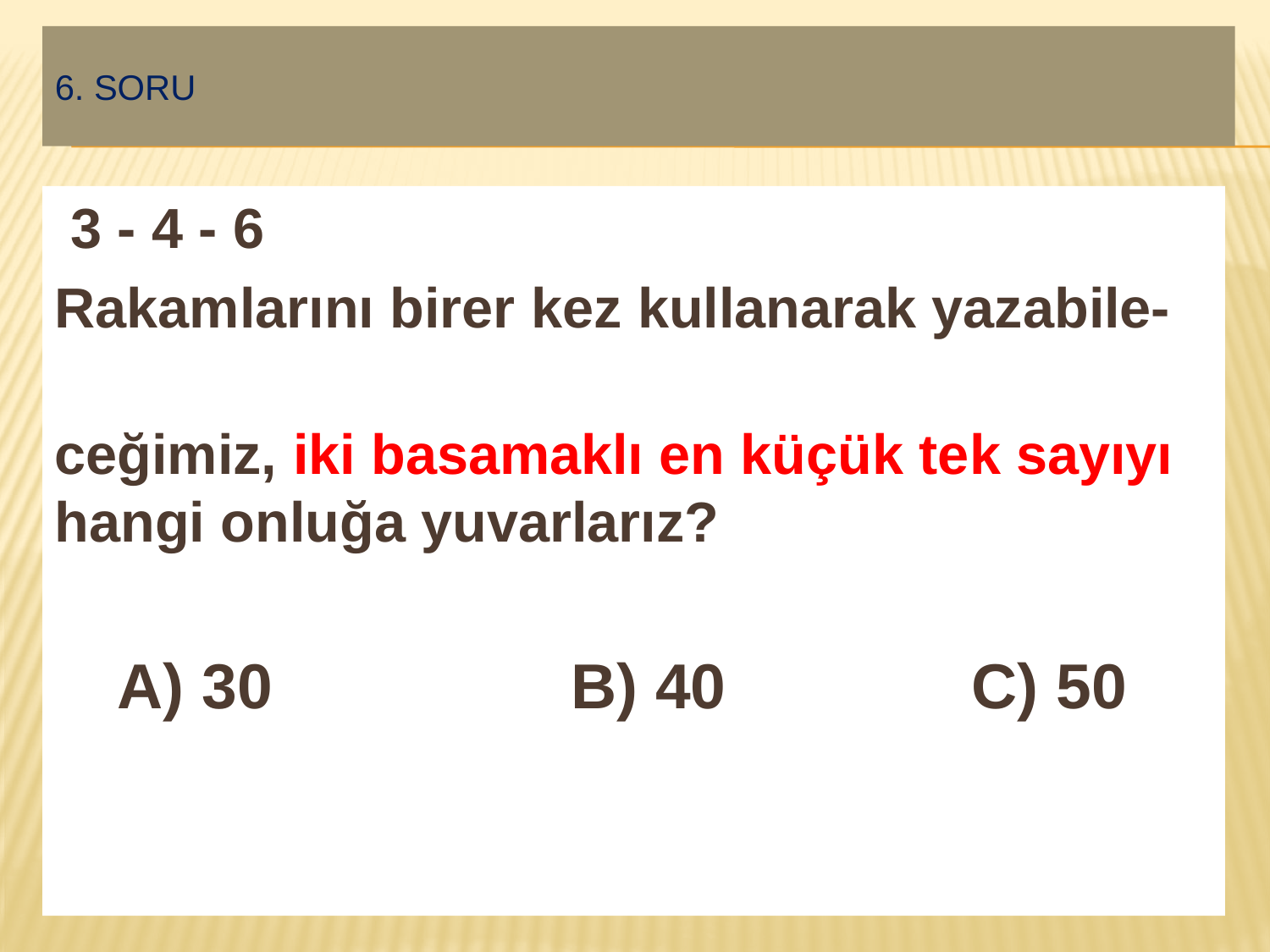

# 6. soru
 3 - 4 - 6
Rakamlarını birer kez kullanarak yazabile-
ceğimiz, iki basamaklı en küçük tek sayıyı   hangi onluğa yuvarlarız?

    A) 30                 B) 40              C) 50